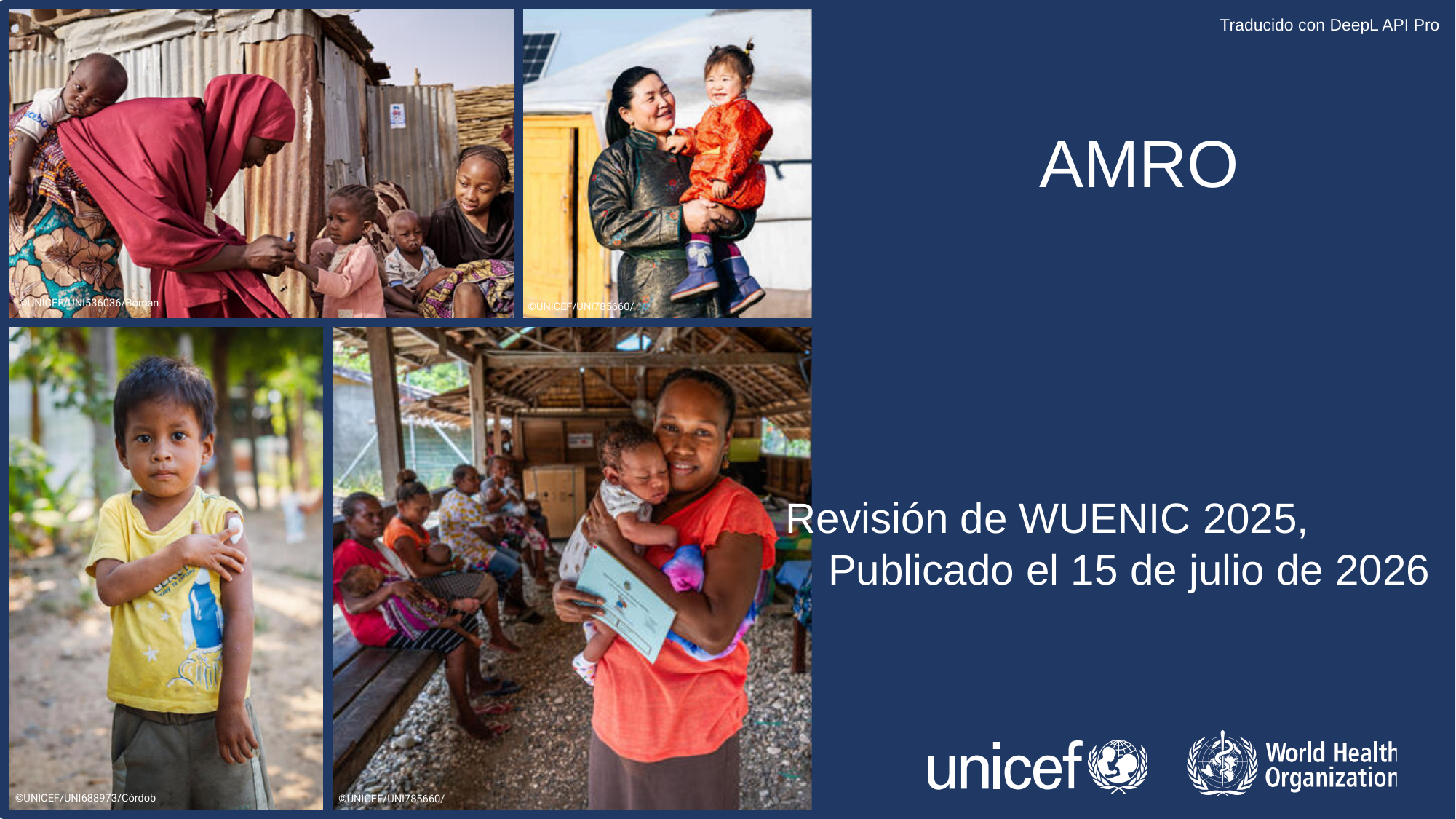

Traducido con DeepL API Pro
# AMRO
Revisión de WUENIC 2025,
Publicado el 15 de julio de 2026